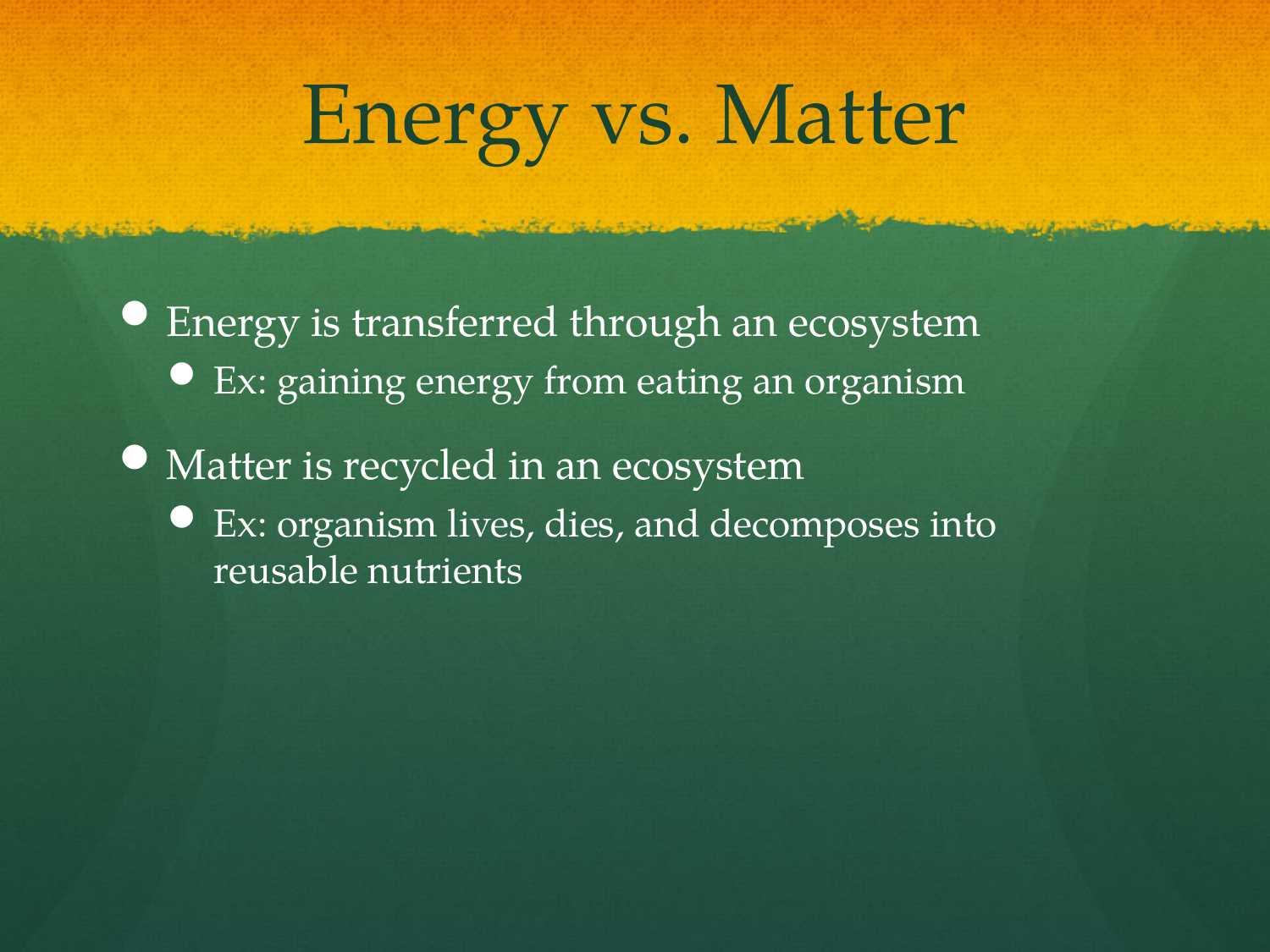

# Energy vs. Matter
Energy is transferred through an ecosystem
Ex: gaining energy from eating an organism
Matter is recycled in an ecosystem
Ex: organism lives, dies, and decomposes into reusable nutrients